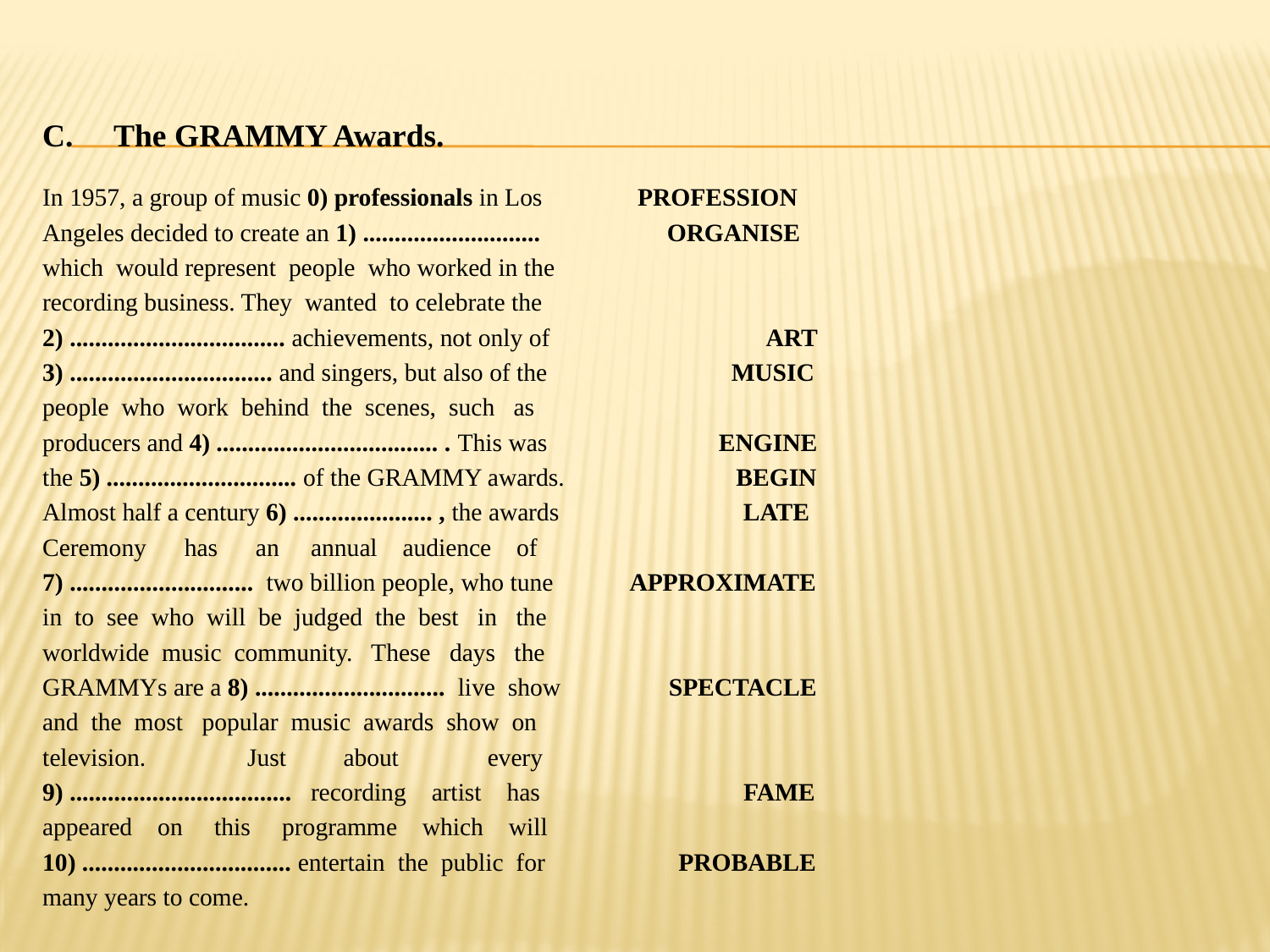

С.     The GRAMMY Awards.

In 1957, a group of music 0) professionals in Los               PROFESSION
Angeles decided to create an 1) ............................                    ORGANISE
which  would represent  people  who worked in the
recording business. They  wanted  to celebrate the
2) .................................. achievements, not only of                                  ART
3) ................................ and singers, but also of the                             MUSIC
people  who  work  behind  the  scenes,  such   as
producers and 4) ................................... . This was                           ENGINE
the 5) .............................. of the GRAMMY awards.                           BEGIN
Almost half a century 6) ...................... , the awards                             LATE
Ceremony      has      an     annual    audience    of
7) .............................  two billion people, who tune            APPROXIMATE
in  to  see  who  will  be  judged  the  best   in   the
worldwide  music  community.   These   days   the
GRAMMYs are a 8) ..............................  live  show                 SPECTACLE
and  the  most   popular  music  awards  show  on
television.                Just         about              every
9) ...................................   recording    artist    has                                FAME
appeared    on     this     programme    which    will
10) ................................. entertain  the  public  for                     PROBABLE
many years to come.